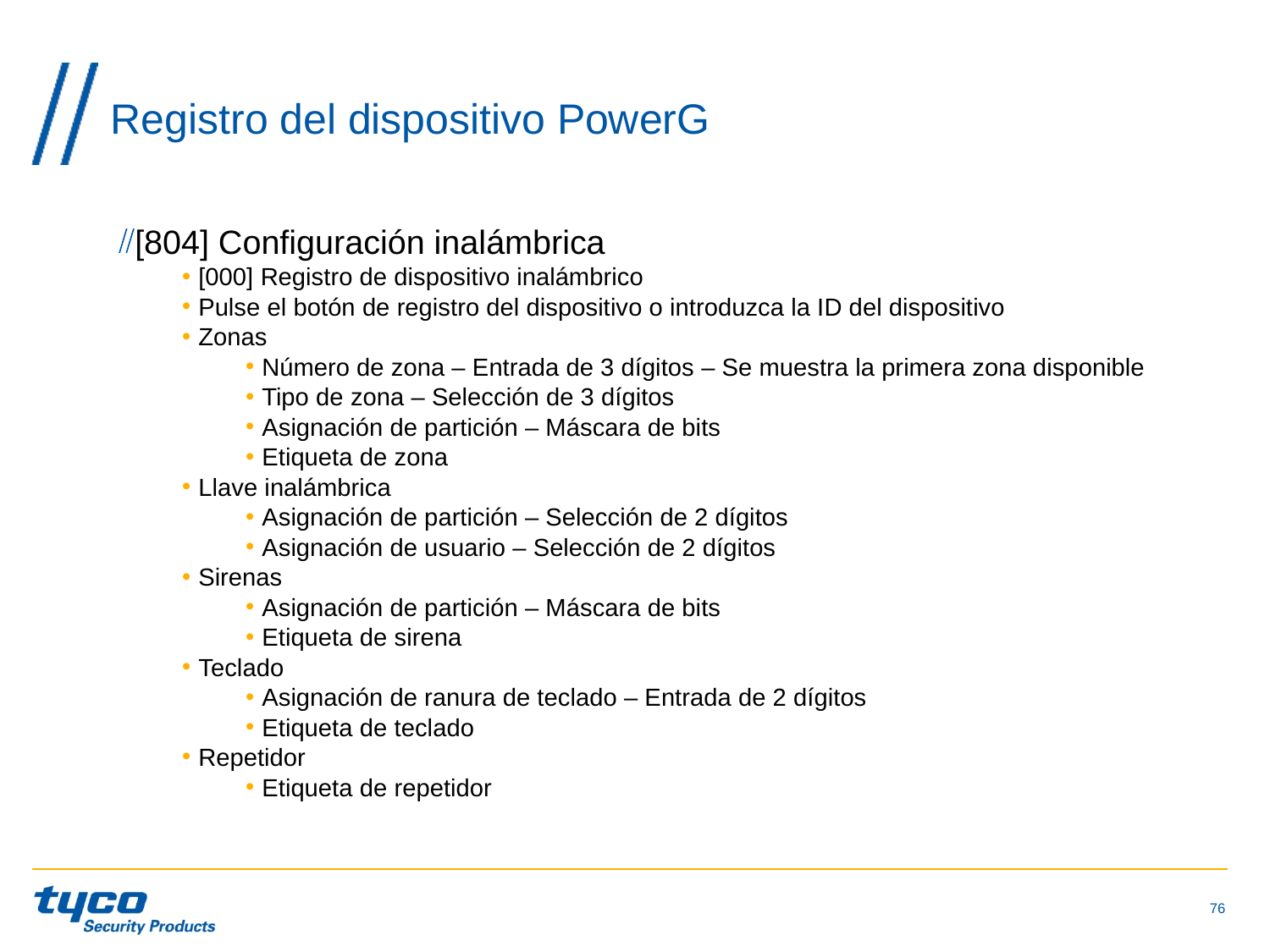

# Registro del dispositivo PowerG
[804] Configuración inalámbrica
[000] Registro de dispositivo inalámbrico
Pulse el botón de registro del dispositivo o introduzca la ID del dispositivo
Zonas
Número de zona – Entrada de 3 dígitos – Se muestra la primera zona disponible
Tipo de zona – Selección de 3 dígitos
Asignación de partición – Máscara de bits
Etiqueta de zona
Llave inalámbrica
Asignación de partición – Selección de 2 dígitos
Asignación de usuario – Selección de 2 dígitos
Sirenas
Asignación de partición – Máscara de bits
Etiqueta de sirena
Teclado
Asignación de ranura de teclado – Entrada de 2 dígitos
Etiqueta de teclado
Repetidor
Etiqueta de repetidor
76